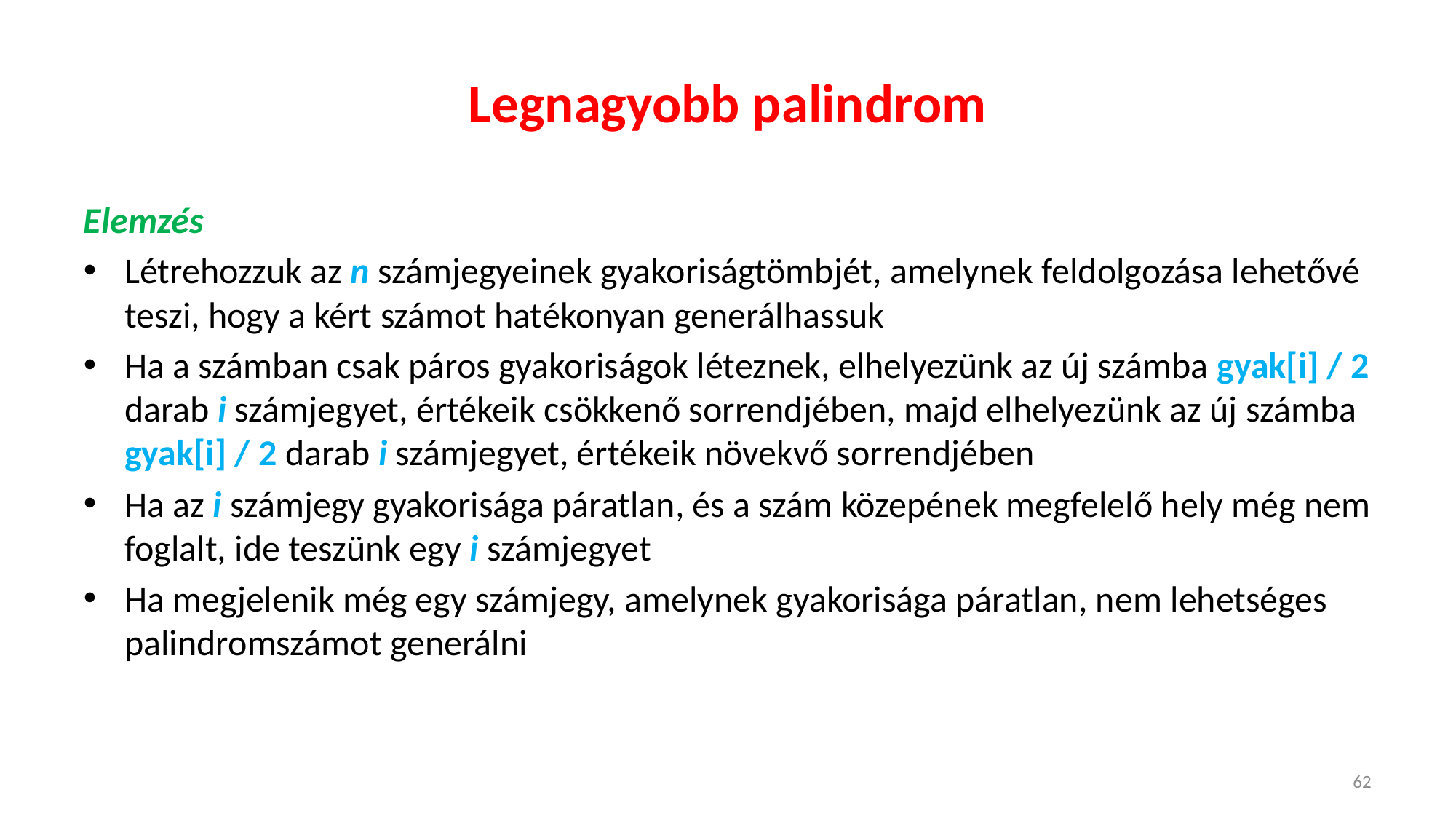

# Legnagyobb palindrom
Elemzés
Létrehozzuk az n számjegyeinek gyakoriságtömbjét, amelynek feldolgozása lehetővé teszi, hogy a kért számot hatékonyan generálhassuk
Ha a számban csak páros gyakoriságok léteznek, elhelyezünk az új számba gyak[i] / 2 darab i számjegyet, értékeik csökkenő sorrendjében, majd elhelyezünk az új számba gyak[i] / 2 darab i számjegyet, értékeik növekvő sorrendjében
Ha az i számjegy gyakorisága páratlan, és a szám közepének megfelelő hely még nem foglalt, ide teszünk egy i számjegyet
Ha megjelenik még egy számjegy, amelynek gyakorisága páratlan, nem lehetséges palindromszámot generálni

62